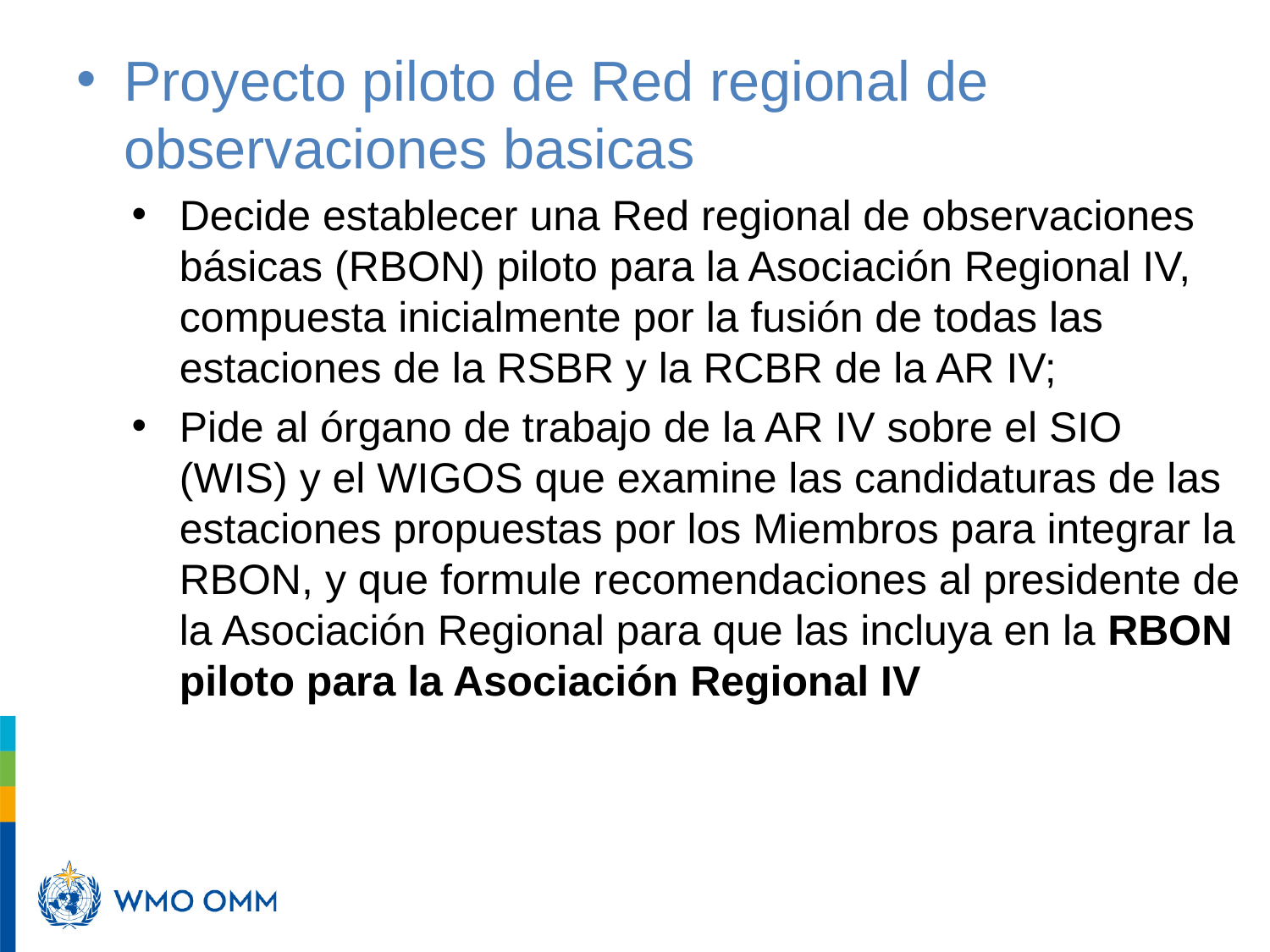

#
Proyecto piloto de Red regional de observaciones basicas
Decide establecer una Red regional de observaciones básicas (RBON) piloto para la Asociación Regional IV, compuesta inicialmente por la fusión de todas las estaciones de la RSBR y la RCBR de la AR IV;
Pide al órgano de trabajo de la AR IV sobre el SIO (WIS) y el WIGOS que examine las candidaturas de las estaciones propuestas por los Miembros para integrar la RBON, y que formule recomendaciones al presidente de la Asociación Regional para que las incluya en la RBON piloto para la Asociación Regional IV